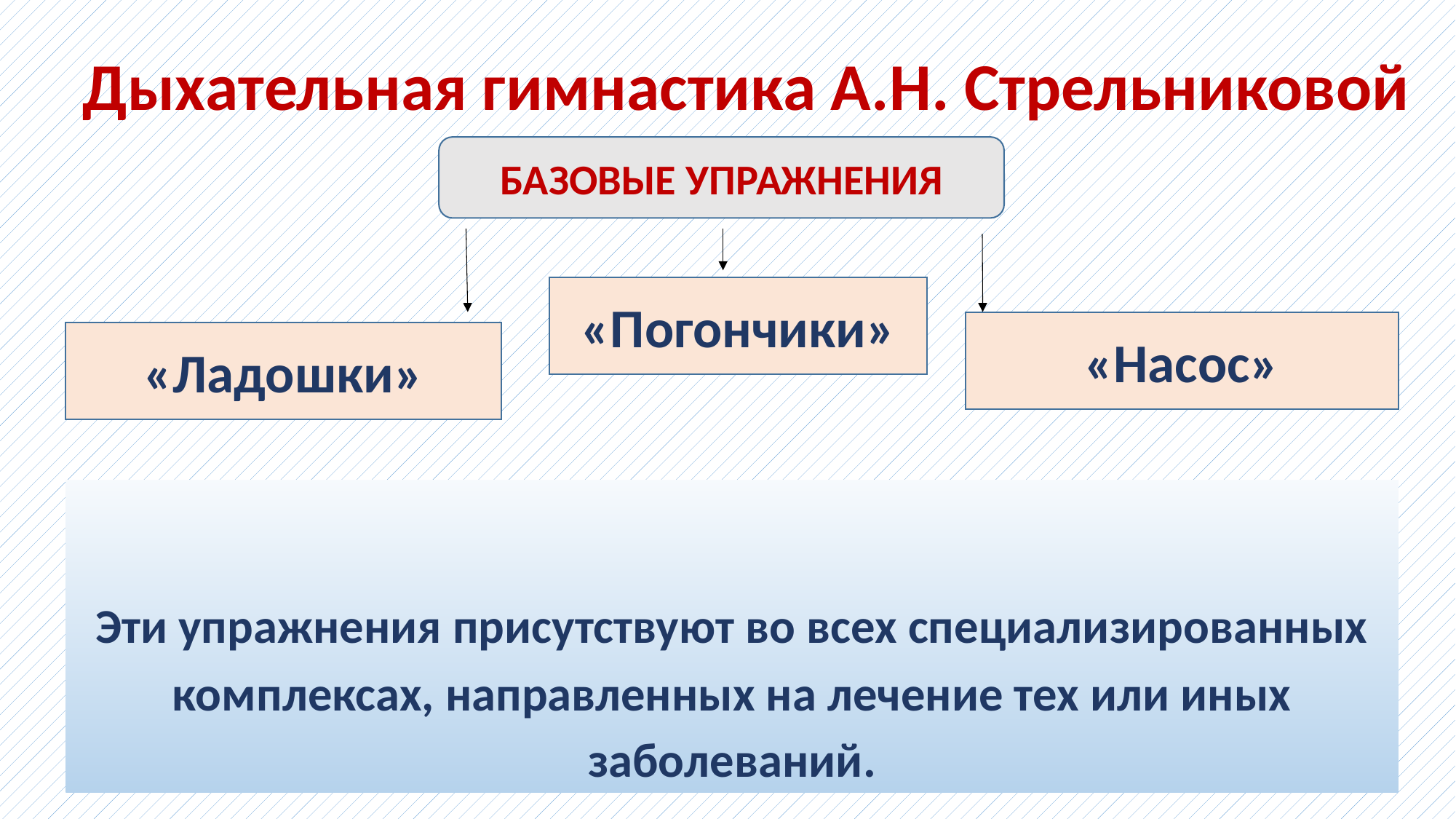

Дыхательная гимнастика А.Н. Стрельниковой
БАЗОВЫЕ УПРАЖНЕНИЯ
«Погончики»
«Насос»
«Ладошки»

Эти упражнения присутствуют во всех специализированных комплексах, направленных на лечение тех или иных заболеваний.